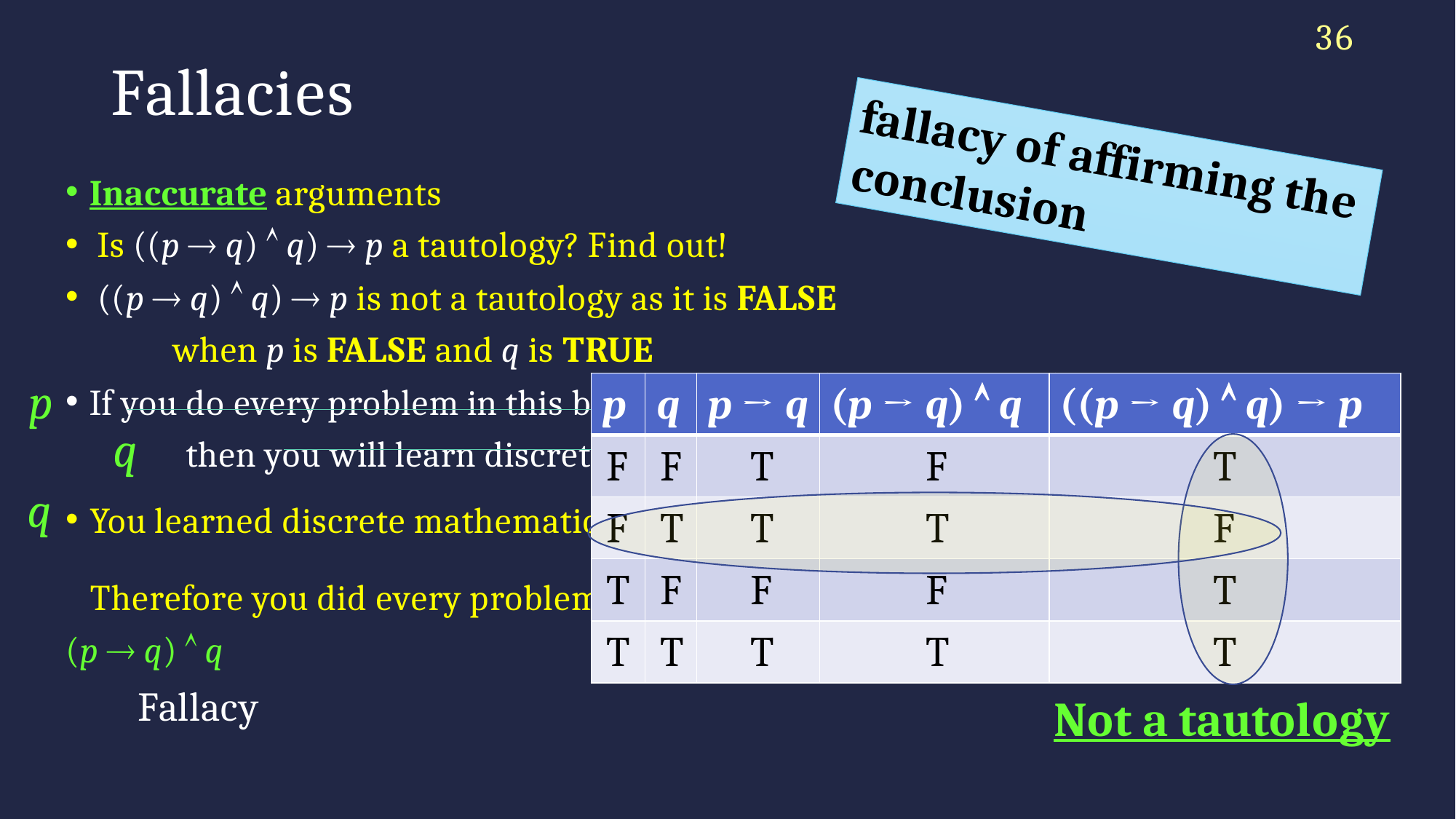

36
# Fallacies
fallacy of affirming the conclusion
Inaccurate arguments
 Is ((p → q) ∧ q) → p a tautology? Find out!
 ((p → q) ∧ q) → p is not a tautology as it is FALSE
			when p is FALSE and q is TRUE
If you do every problem in this book,
            then you will learn discrete mathematics.
You learned discrete mathematics.

   Therefore you did every problem in this book
(p → q) ∧ q
	Fallacy

p
| p | q |
| --- | --- |
| F | F |
| F | T |
| T | F |
| T | T |
| p → q |
| --- |
| T |
| T |
| F |
| T |
| (p → q) ∧ q |
| --- |
| F |
| T |
| F |
| T |
| ((p → q) ∧ q) → p |
| --- |
| T |
| F |
| T |
| T |
q

q
Not a tautology